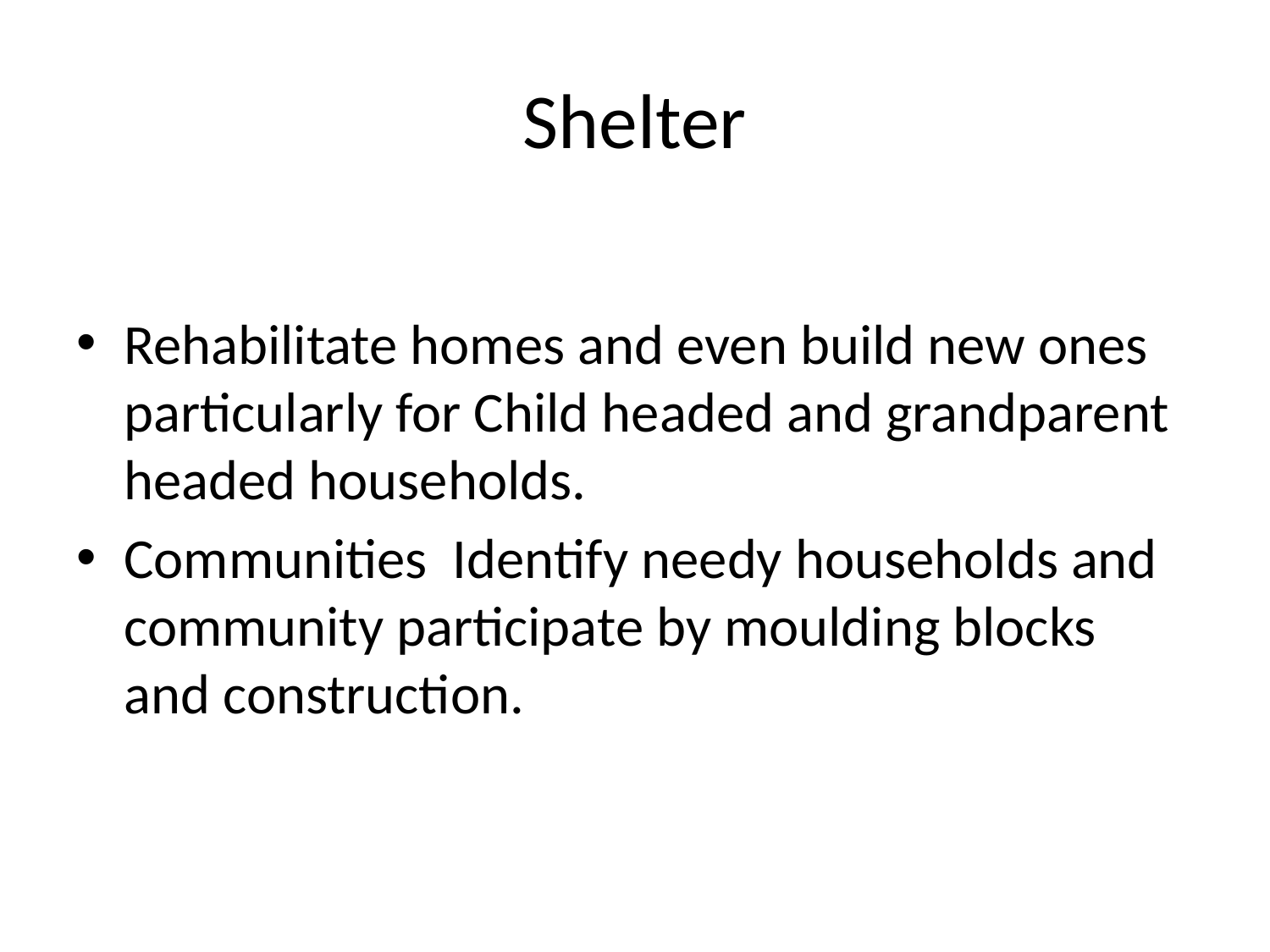

# Shelter

Rehabilitate homes and even build new ones  particularly for Child headed and grandparent headed households.
Communities  Identify needy households and community participate by moulding blocks and construction.